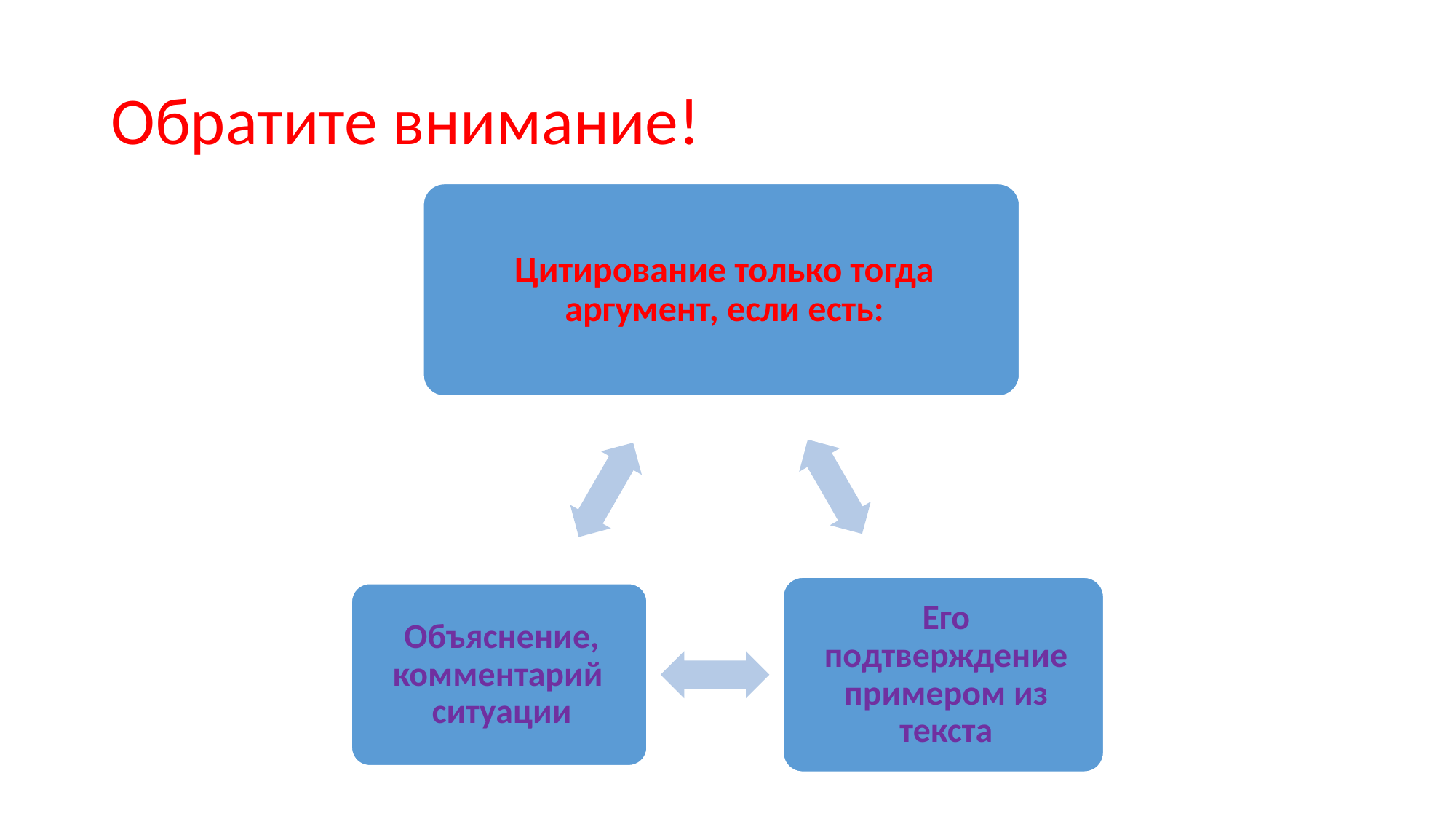

# Обратите внимание!
Цитирование только тогда аргумент, если есть:

Его подтверждение примером из текста

Объяснение, комментарий  ситуации